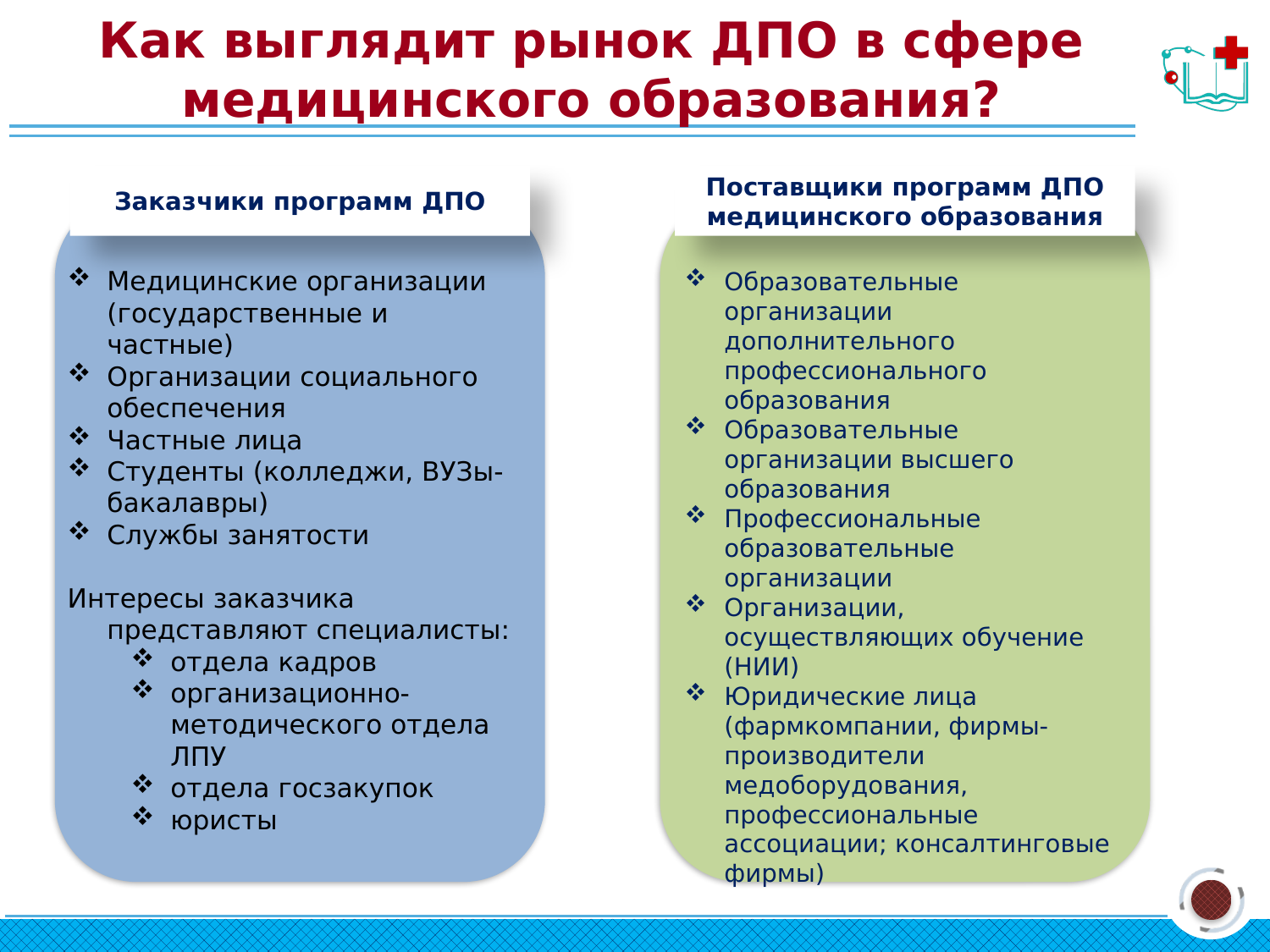

# Как выглядит рынок ДПО в сфере медицинского образования?
Заказчики программ ДПО
Поставщики программ ДПО медицинского образования

Медицинские организации (государственные и частные)
Организации социального обеспечения
Частные лица
Студенты (колледжи, ВУЗы-бакалавры)
Службы занятости

Интересы заказчика представляют специалисты:
отдела кадров
организационно-методического отдела ЛПУ
отдела госзакупок
юристы
Образовательные организации дополнительного профессионального образования
Образовательные организации высшего образования
Профессиональные образовательные организации
Организации, осуществляющих обучение (НИИ)
Юридические лица (фармкомпании, фирмы-производители медоборудования,  профессиональные ассоциации; консалтинговые фирмы)